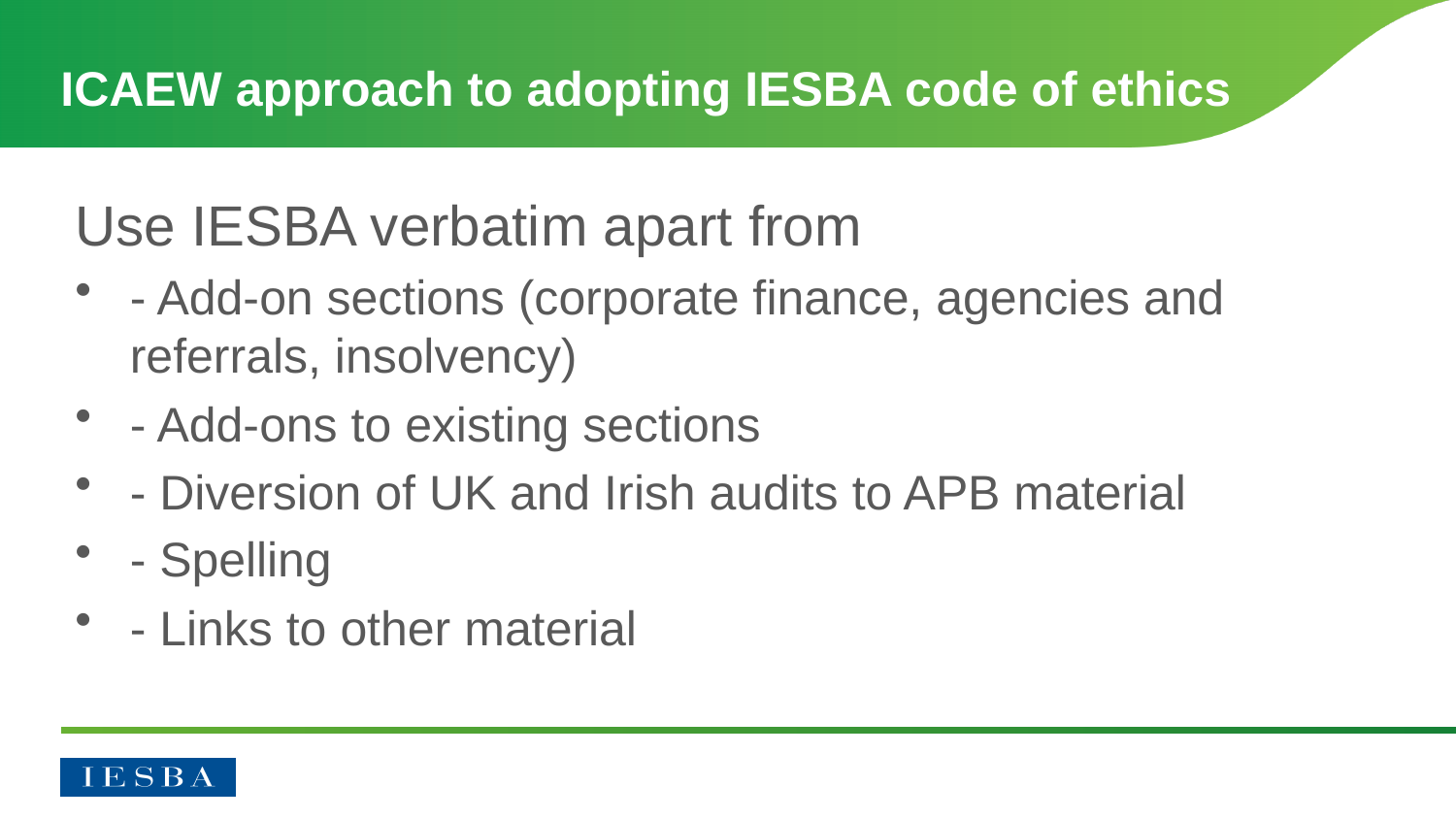

# ICAEW approach to adopting IESBA code of ethics
Use IESBA verbatim apart from
- Add-on sections (corporate finance, agencies and referrals, insolvency)
- Add-ons to existing sections
- Diversion of UK and Irish audits to APB material
- Spelling
- Links to other material